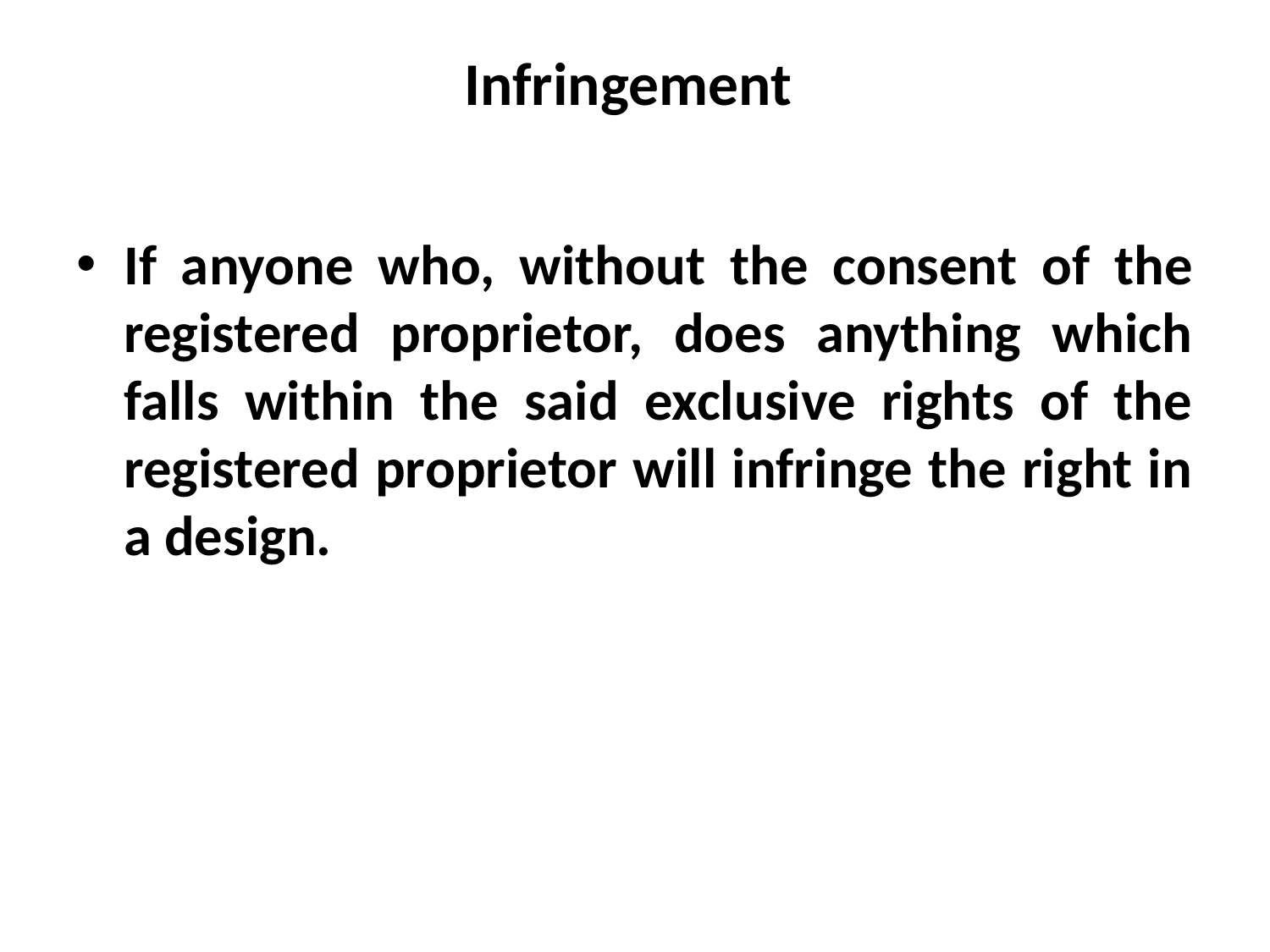

# Infringement
If anyone who, without the consent of the registered proprietor, does anything which falls within the said exclusive rights of the registered proprietor will infringe the right in a design.